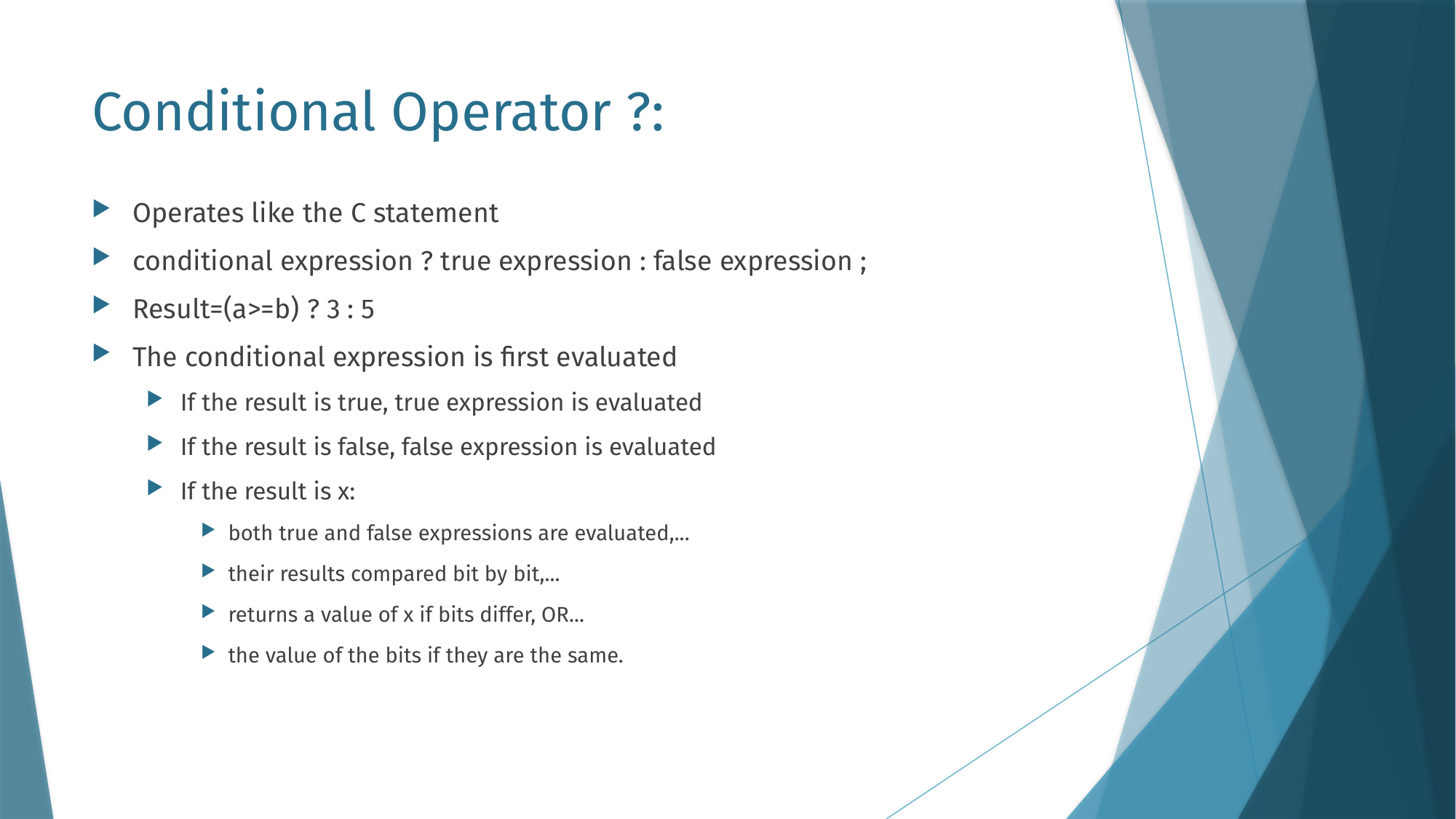

# Conditional Operator ?:
Operates like the C statement
conditional expression ? true expression : false expression ;
Result=(a>=b) ? 3 : 5
The conditional expression is first evaluated
If the result is true, true expression is evaluated
If the result is false, false expression is evaluated
If the result is x:
both true and false expressions are evaluated,...
their results compared bit by bit,...
returns a value of x if bits differ, OR...
the value of the bits if they are the same.